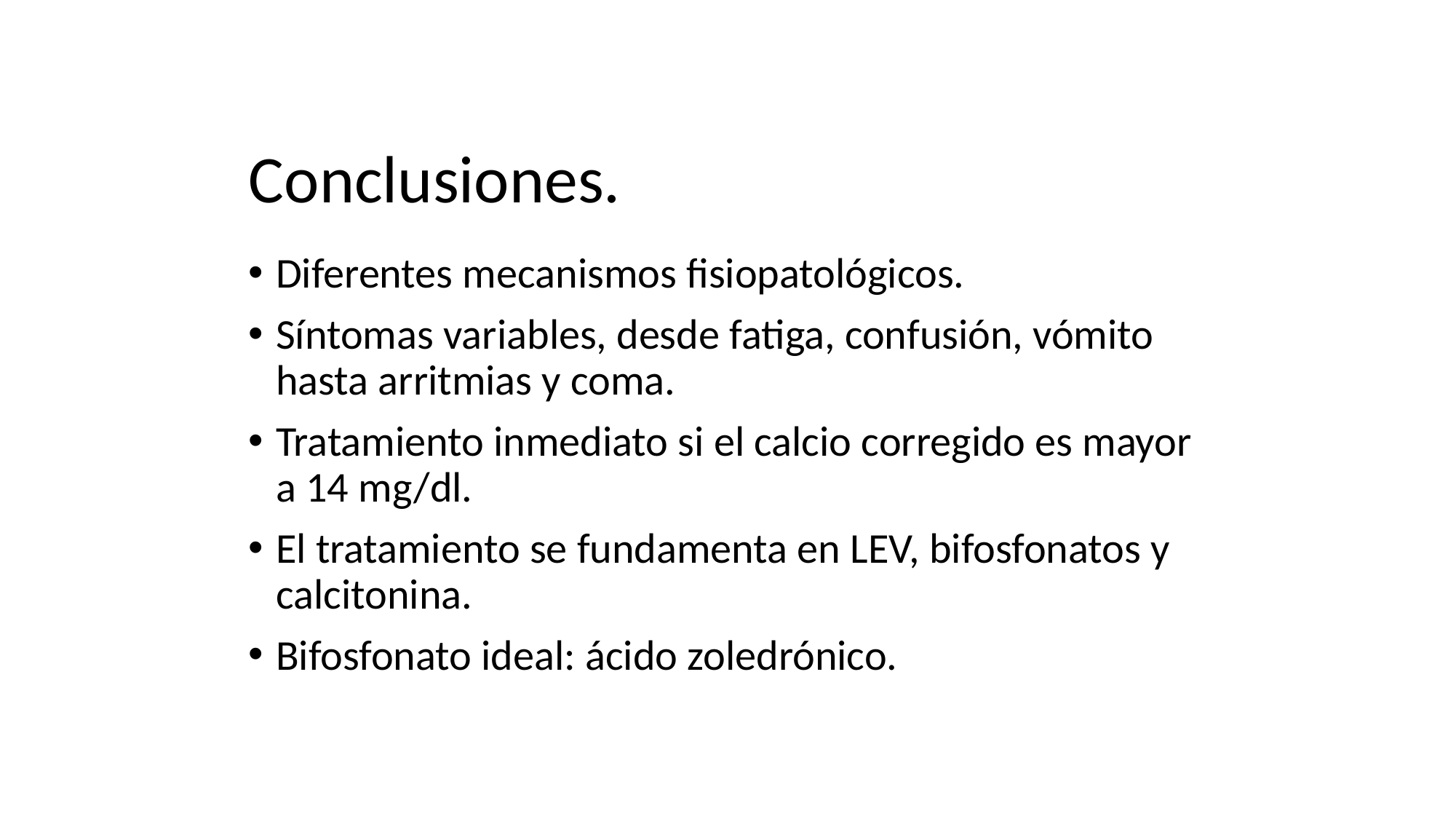

# Conclusiones.
Diferentes mecanismos fisiopatológicos.
Síntomas variables, desde fatiga, confusión, vómito hasta arritmias y coma.
Tratamiento inmediato si el calcio corregido es mayor a 14 mg/dl.
El tratamiento se fundamenta en LEV, bifosfonatos y calcitonina.
Bifosfonato ideal: ácido zoledrónico.